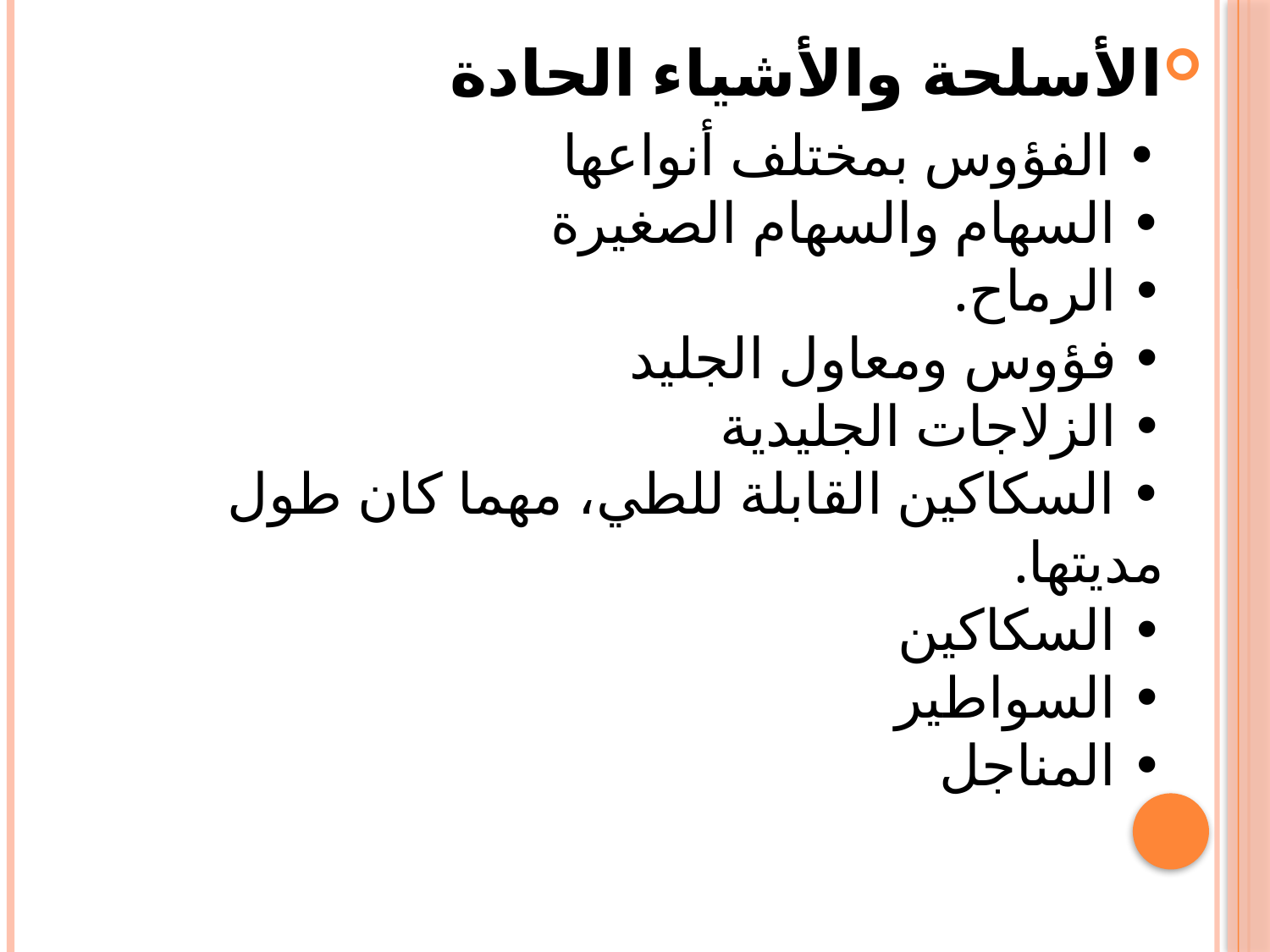

الأسلحة والأشياء الحادة
   • الفؤوس بمختلف أنواعها
• السهام والسهام الصغيرة
• الرماح.
• فؤوس ومعاول الجليد
• الزلاجات الجليدية
• السكاكين القابلة للطي، مهما كان طول مديتها.
• السكاكين
• السواطير
• المناجل